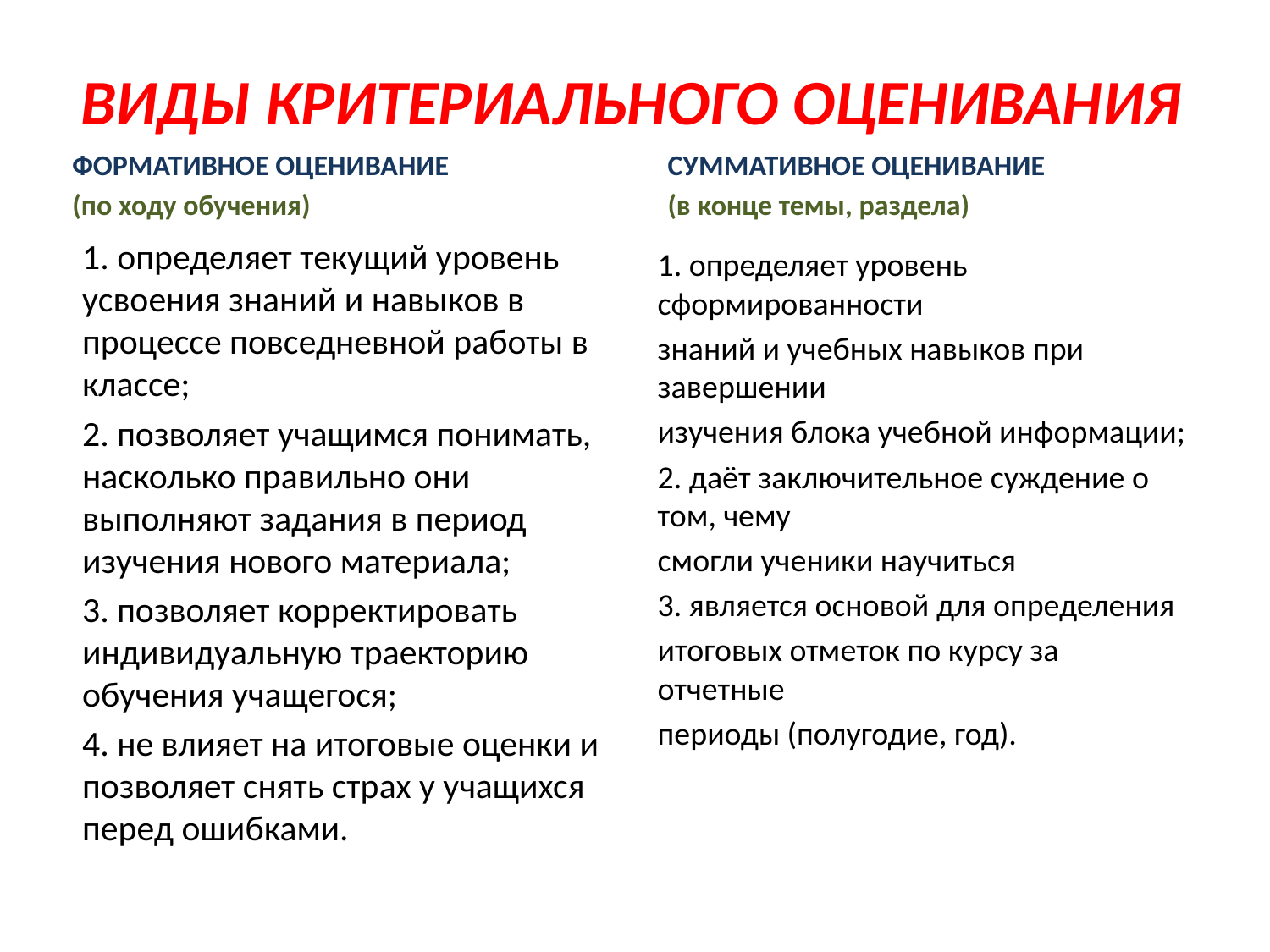

# ВИДЫ КРИТЕРИАЛЬНОГО ОЦЕНИВАНИЯ
ФОРМАТИВНОЕ ОЦЕНИВАНИЕ
(по ходу обучения)
СУММАТИВНОЕ ОЦЕНИВАНИЕ
(в конце темы, раздела)
1. определяет текущий уровень усвоения знаний и навыков в процессе повседневной работы в классе;
2. позволяет учащимся понимать, насколько правильно они выполняют задания в период изучения нового материала;
3. позволяет корректировать индивидуальную траекторию обучения учащегося;
4. не влияет на итоговые оценки и позволяет снять страх у учащихся перед ошибками.
1. определяет уровень сформированности
знаний и учебных навыков при завершении
изучения блока учебной информации;
2. даёт заключительное суждение о том, чему
смогли ученики научиться
3. является основой для определения
итоговых отметок по курсу за отчетные
периоды (полугодие, год).